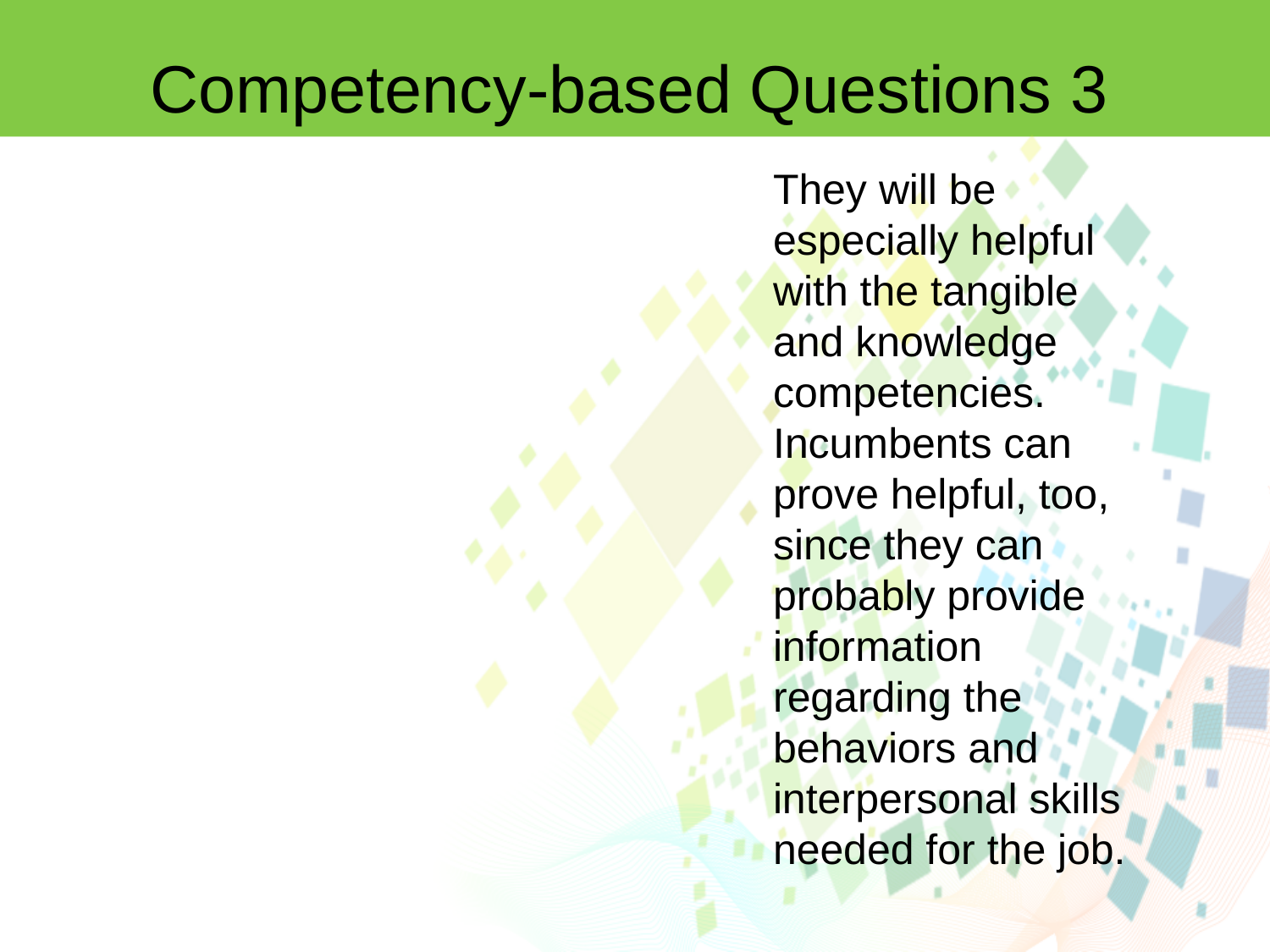

Competency-based Questions 3
They will be especially helpful with the tangible
and knowledge competencies. Incumbents can prove helpful, too, since they can
probably provide information regarding the behaviors and interpersonal skills
needed for the job.